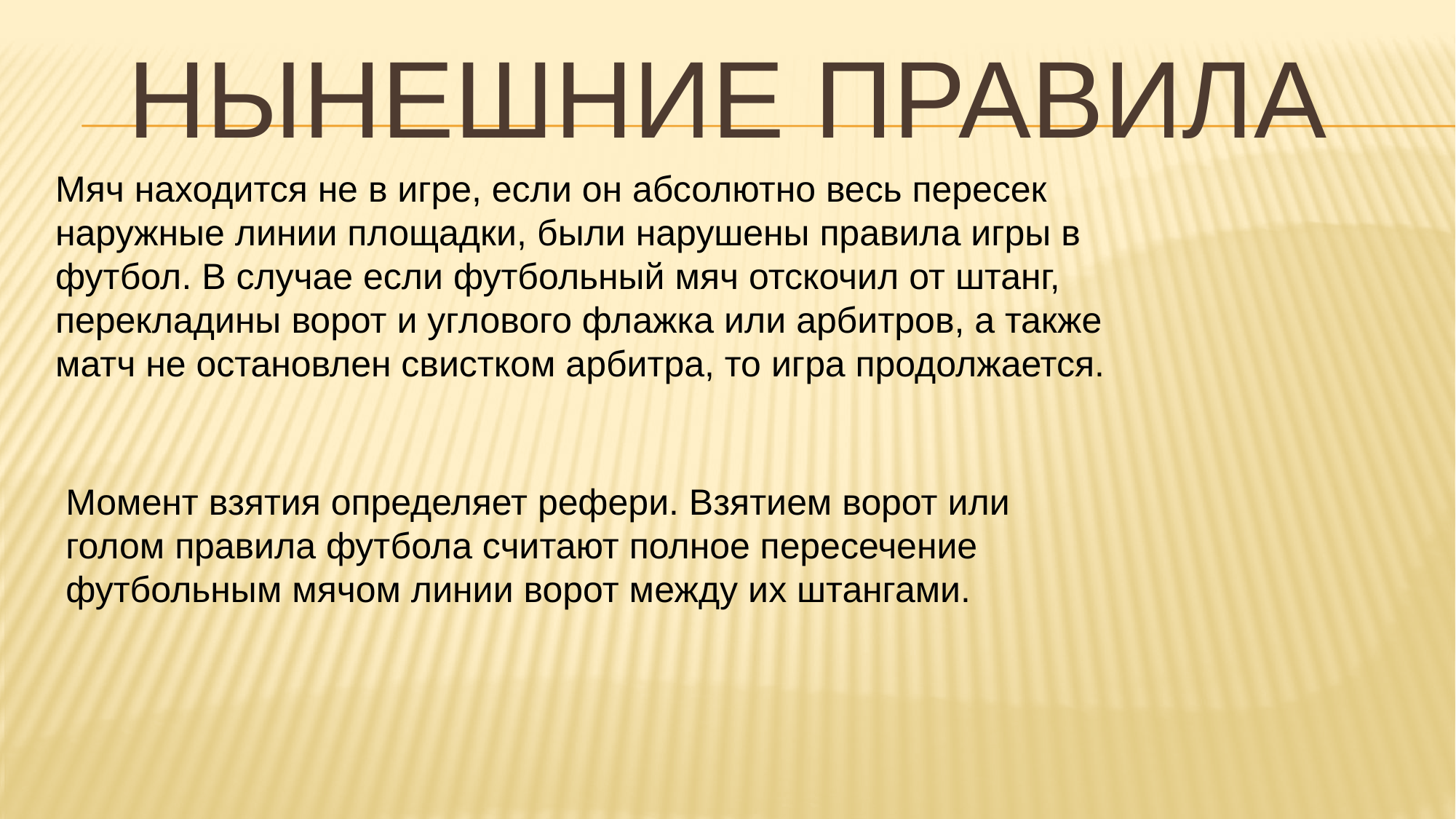

# Нынешние правила
Мяч находится не в игре, если он абсолютно весь пересек наружные линии площадки, были нарушены правила игры в футбол. В случае если футбольный мяч отскочил от штанг, перекладины ворот и углового флажка или арбитров, а также матч не остановлен свистком арбитра, то игра продолжается.
Момент взятия определяет рефери. Взятием ворот или голом правила футбола считают полное пересечение футбольным мячом линии ворот между их штангами.